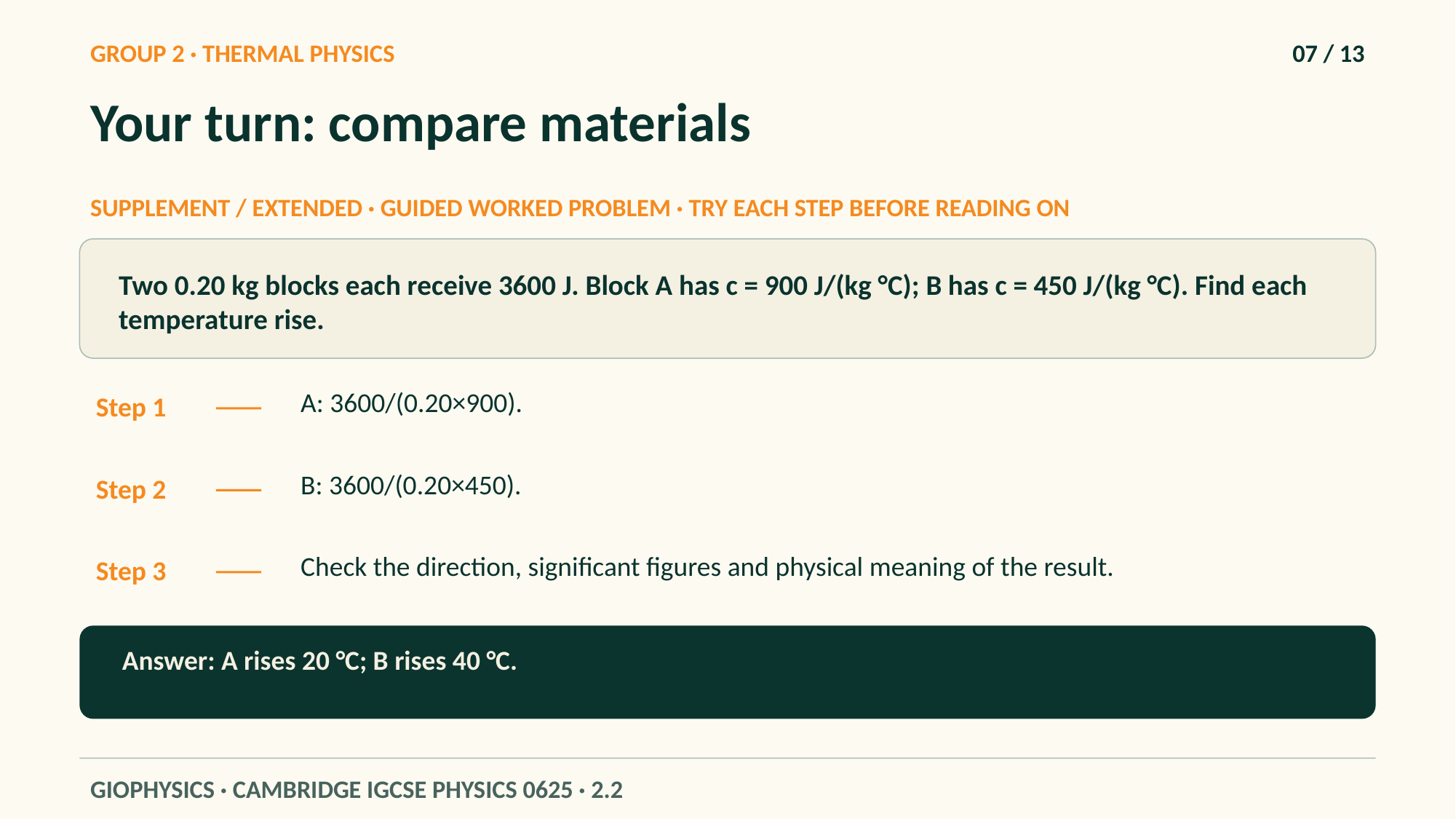

GROUP 2 · THERMAL PHYSICS
07 / 13
Your turn: compare materials
SUPPLEMENT / EXTENDED · GUIDED WORKED PROBLEM · TRY EACH STEP BEFORE READING ON

Two 0.20 kg blocks each receive 3600 J. Block A has c = 900 J/(kg °C); B has c = 450 J/(kg °C). Find each temperature rise.
A: 3600/(0.20×900).
Step 1

B: 3600/(0.20×450).
Step 2

Check the direction, significant figures and physical meaning of the result.
Step 3

Answer: A rises 20 °C; B rises 40 °C.

GIOPHYSICS · CAMBRIDGE IGCSE PHYSICS 0625 · 2.2